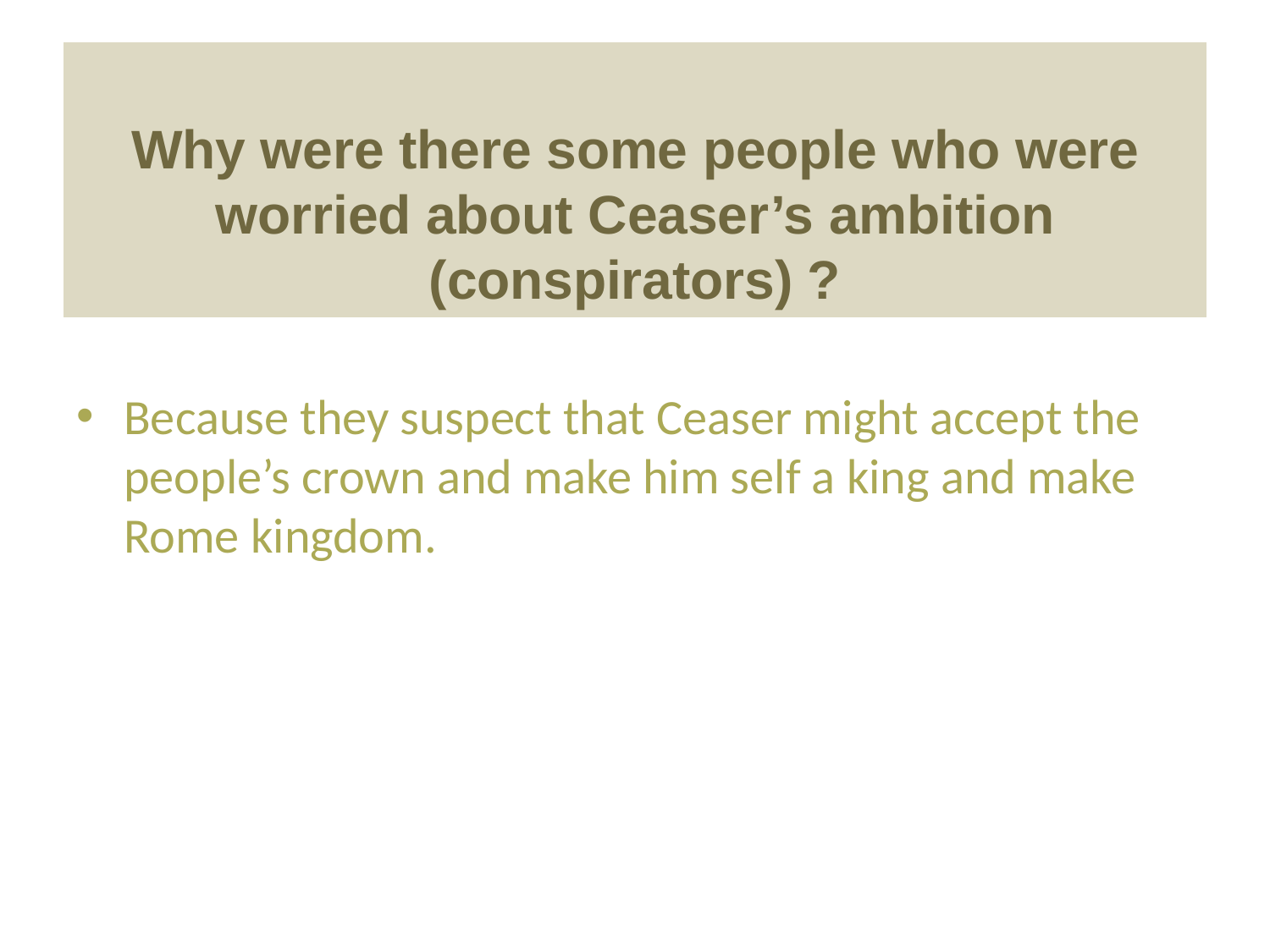

# Why were there some people who were worried about Ceaser’s ambition (conspirators) ?

Because they suspect that Ceaser might accept the people’s crown and make him self a king and make Rome kingdom.